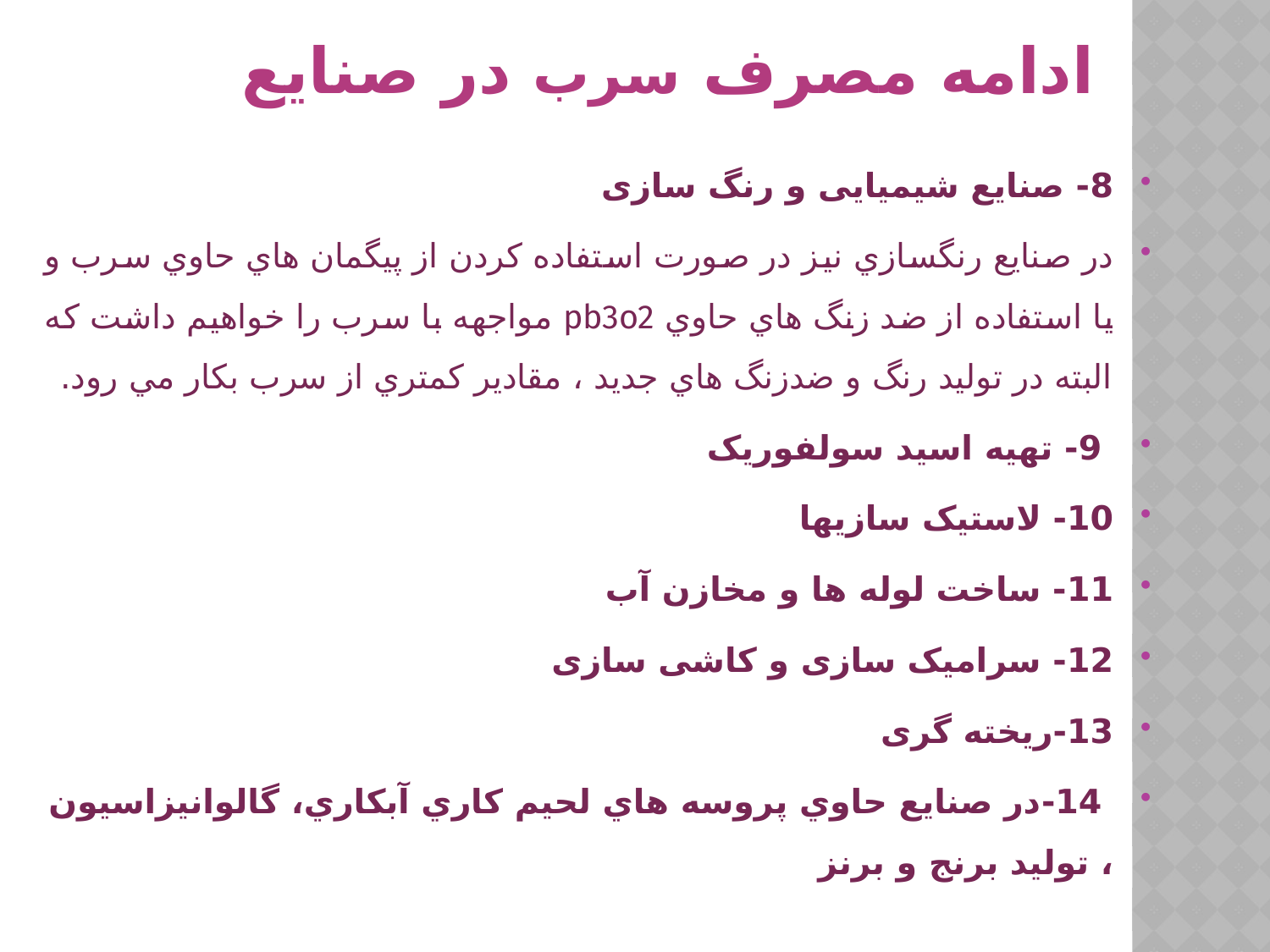

# ادامه مصرف سرب در صنایع
8- صنایع شیمیایی و رنگ سازی
در صنايع رنگسازي نيز در صورت استفاده كردن از پيگمان هاي حاوي سرب و يا استفاده از ضد زنگ هاي حاوي pb3o2 مواجهه با سرب را خواهيم داشت كه البته در توليد رنگ و ضدزنگ هاي جديد ، مقادير كمتري از سرب بكار مي رود.
 9- تهیه اسید سولفوریک
10- لاستیک سازی­ها
11- ساخت لوله ها و مخازن آب
12- سرامیک سازی و کاشی سازی
13-ریخته گری
 14-در صنايع حاوي پروسه هاي لحيم كاري آبكاري، گالوانيزاسيون ، توليد برنج و برنز